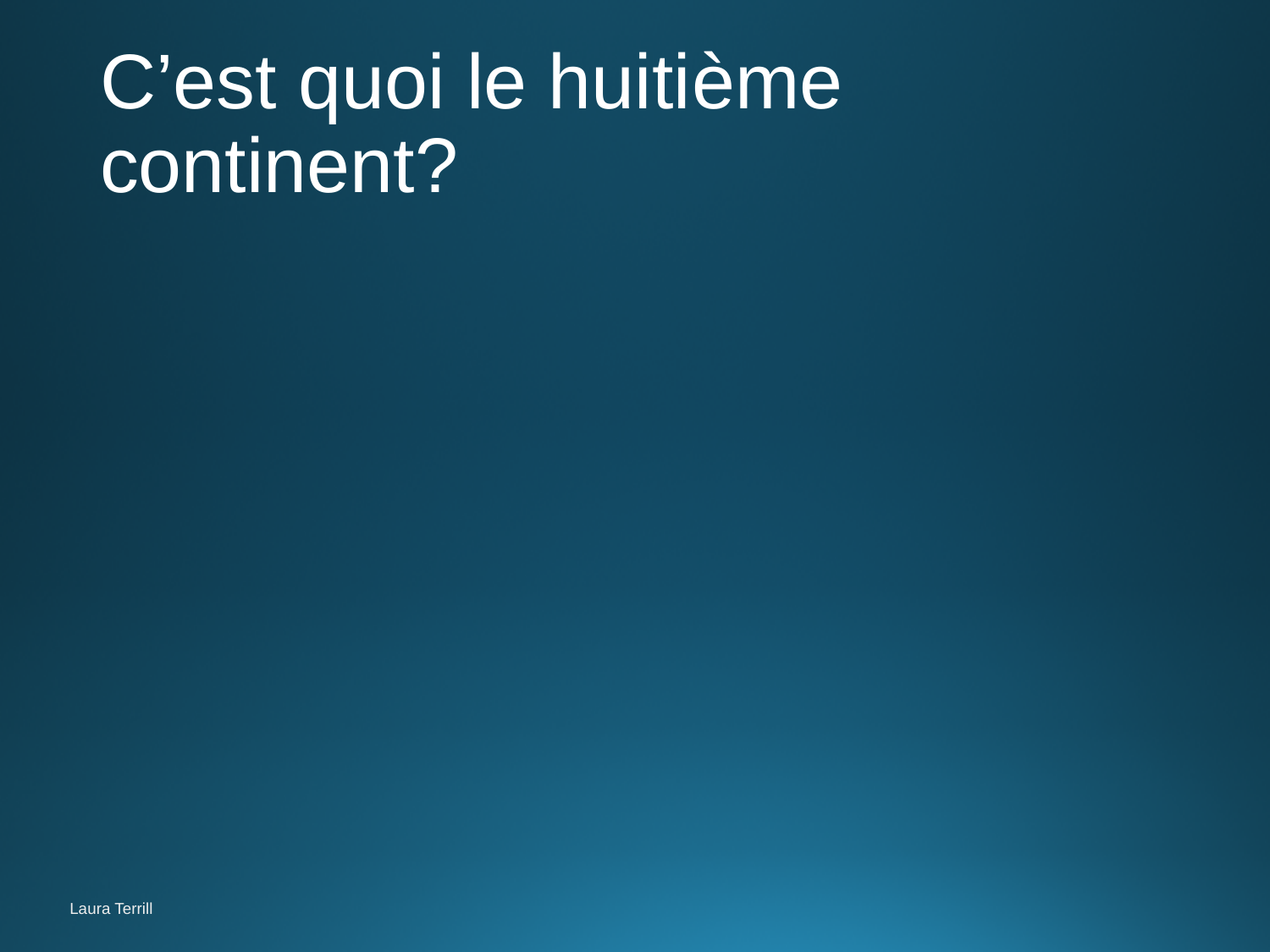

# C’est quoi le huitième continent?

Laura Terrill